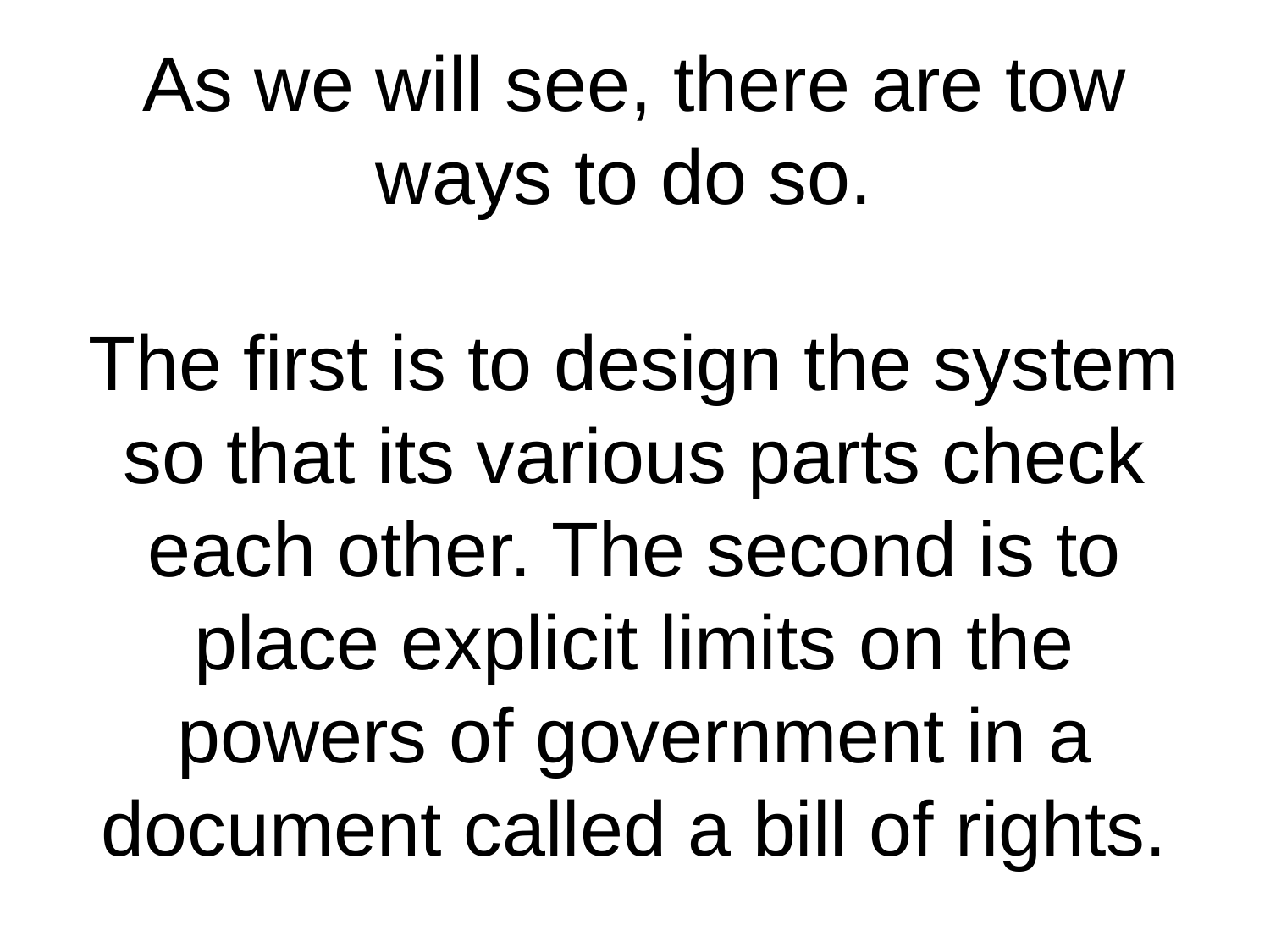

# As we will see, there are tow ways to do so. The first is to design the system so that its various parts check each other. The second is to place explicit limits on the powers of government in a document called a bill of rights.